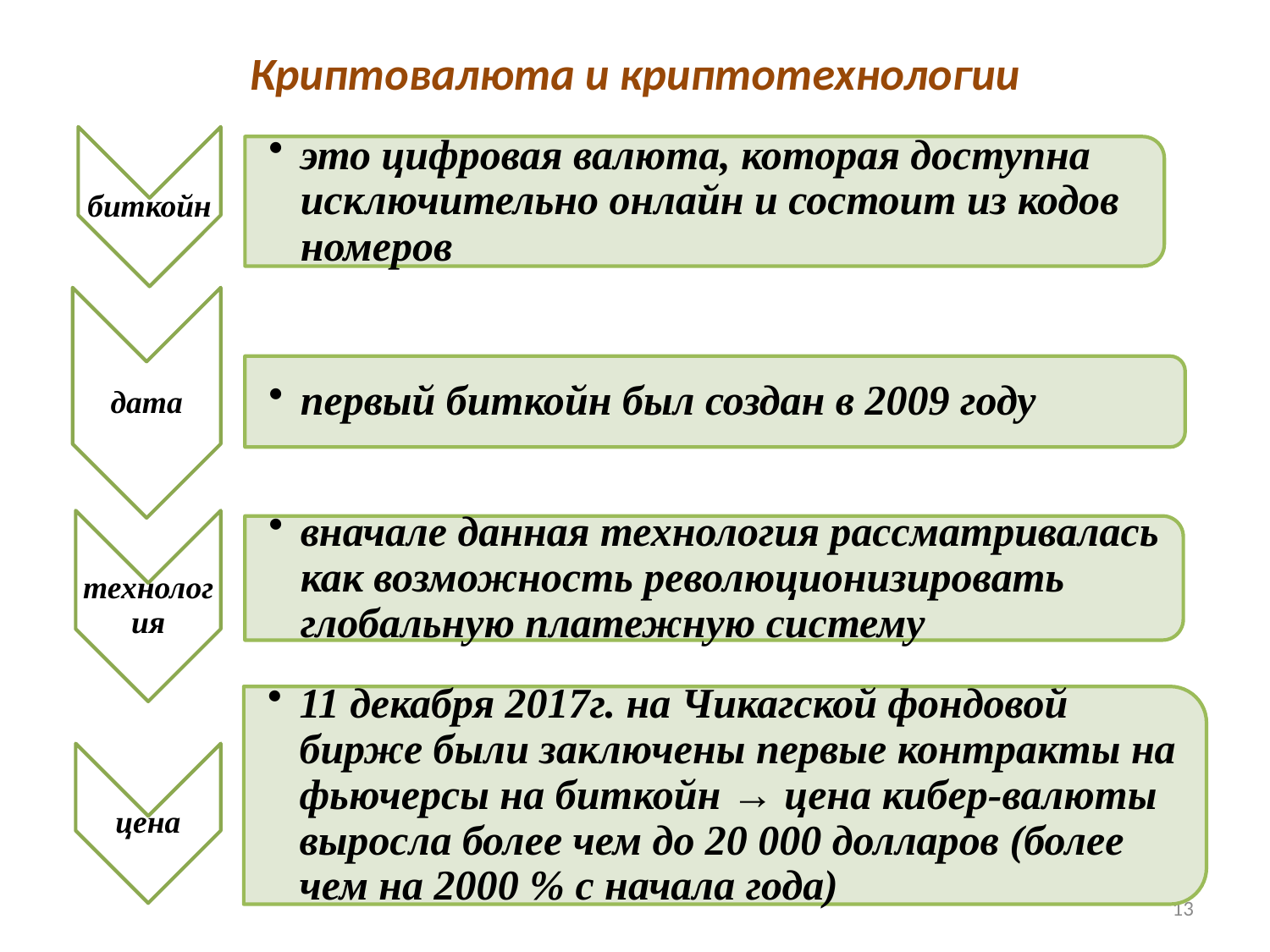

# Криптовалюта и криптотехнологии
биткойн
это цифровая валюта, которая доступна исключительно онлайн и состоит из кодов номеров
дата
первый биткойн был создан в 2009 году
технология
вначале данная технология рассматривалась как возможность революционизировать глобальную платежную систему
цена
11 декабря 2017г. на Чикагской фондовой бирже были заключены первые контракты на фьючерсы на биткойн → цена кибер-валюты выросла более чем до 20 000 долларов (более чем на 2000 % с начала года)
13